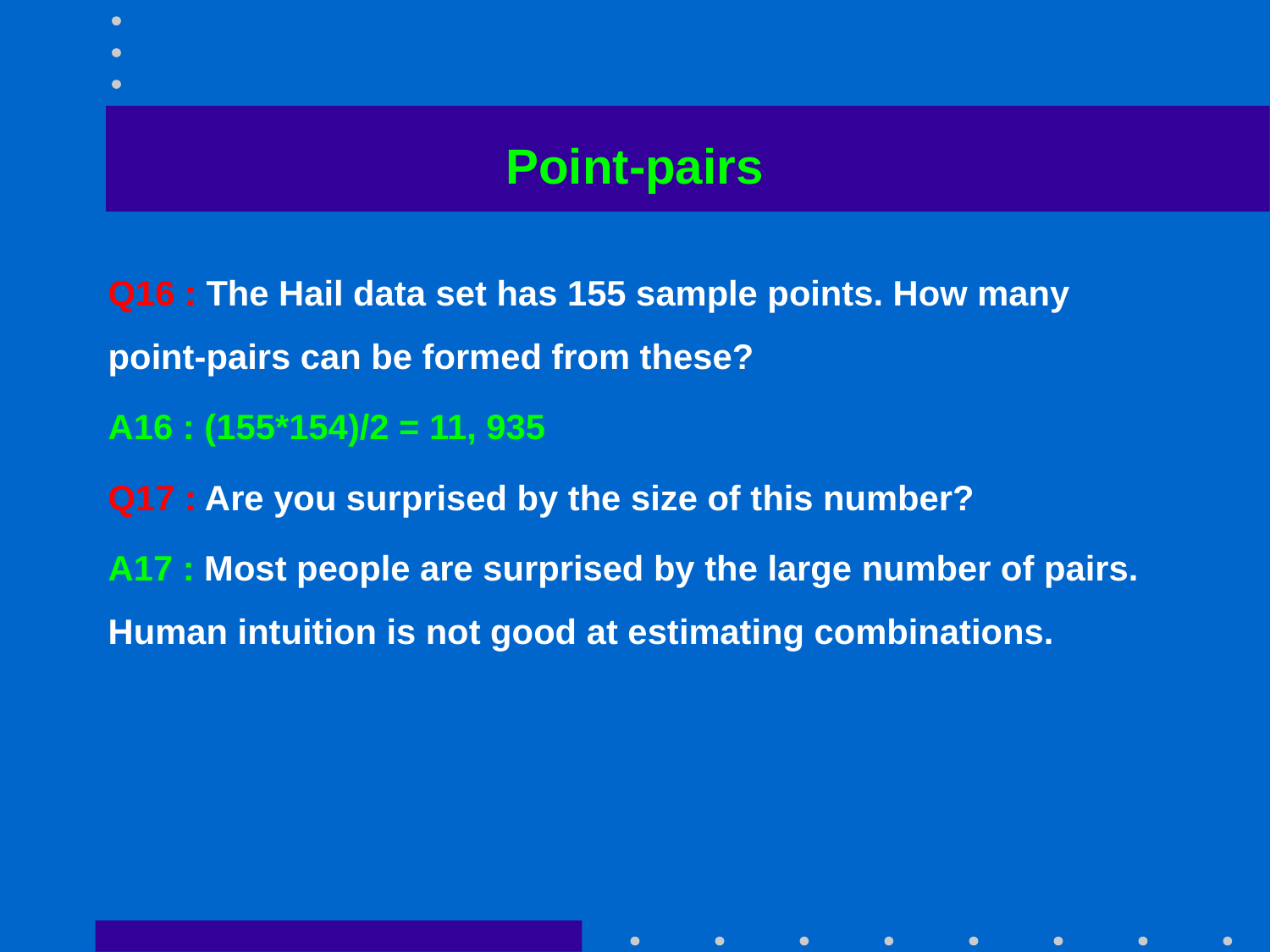

# Point-pairs
Q16 : The Hail data set has 155 sample points. How many point-pairs can be formed from these?
A16 : (155*154)/2 = 11, 935
Q17 : Are you surprised by the size of this number?
A17 : Most people are surprised by the large number of pairs. Human intuition is not good at estimating combinations.